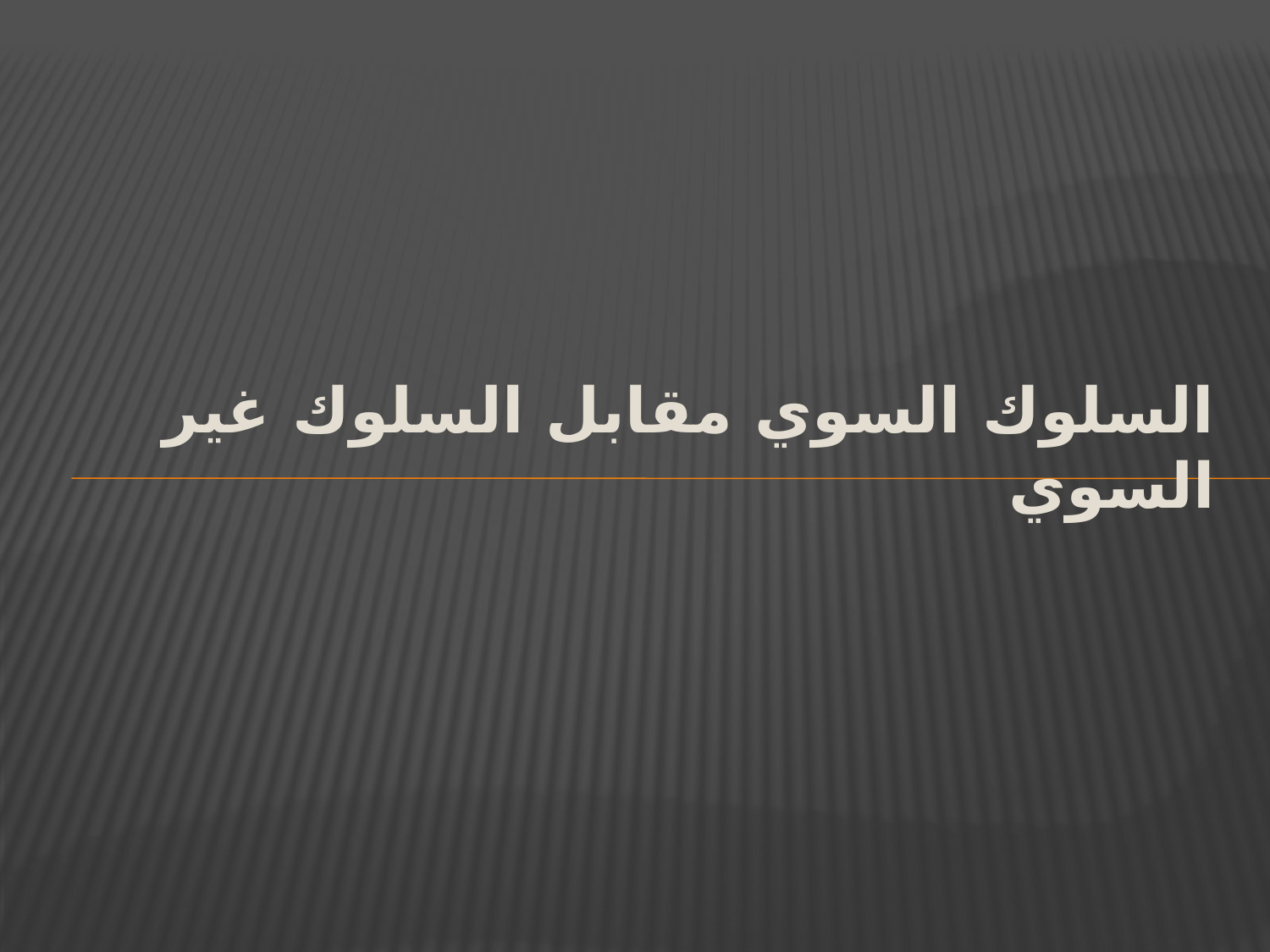

# السلوك السوي مقابل السلوك غير السوي